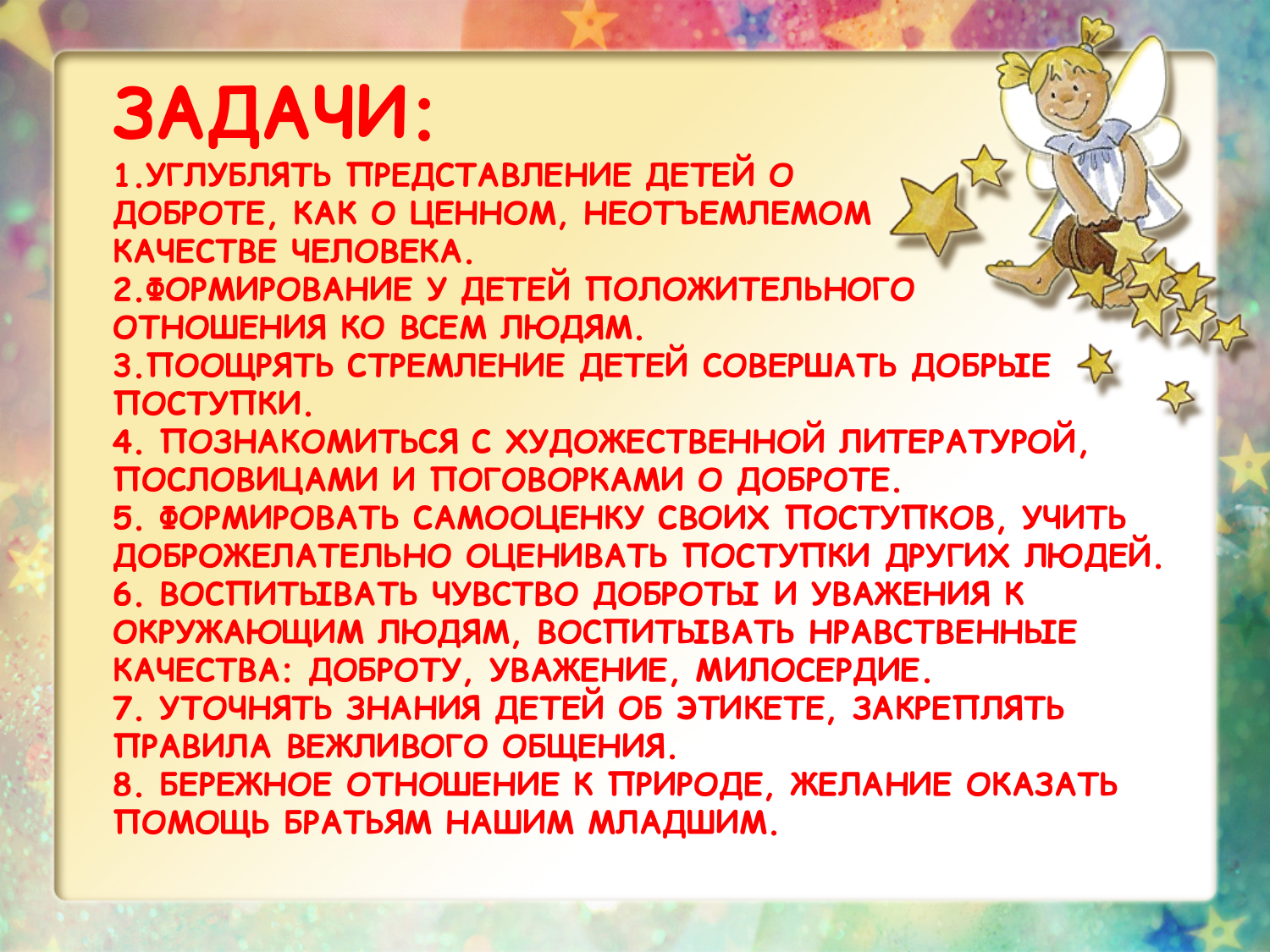

ЗАДАЧИ:
# 1.Углублять представление детей о доброте, как о ценном, неотъемлемом качестве человека. 2.Формирование у детей положительного отношения ко всем людям. 3.Поощрять стремление детей совершать добрые поступки. 4. Познакомиться с художественной литературой, пословицами и поговорками о доброте. 5. формировать самооценку своих поступков, учить доброжелательно оценивать поступки других людей. 6. воспитывать чувство доброты и уважения к окружающим людям, воспитывать нравственные качества: доброту, уважение, милосердие. 7. уточнять знания детей об этикете, закреплять правила вежливого общения. 8. Бережное отношение к природе, желание оказать помощь братьям нашим младшим.